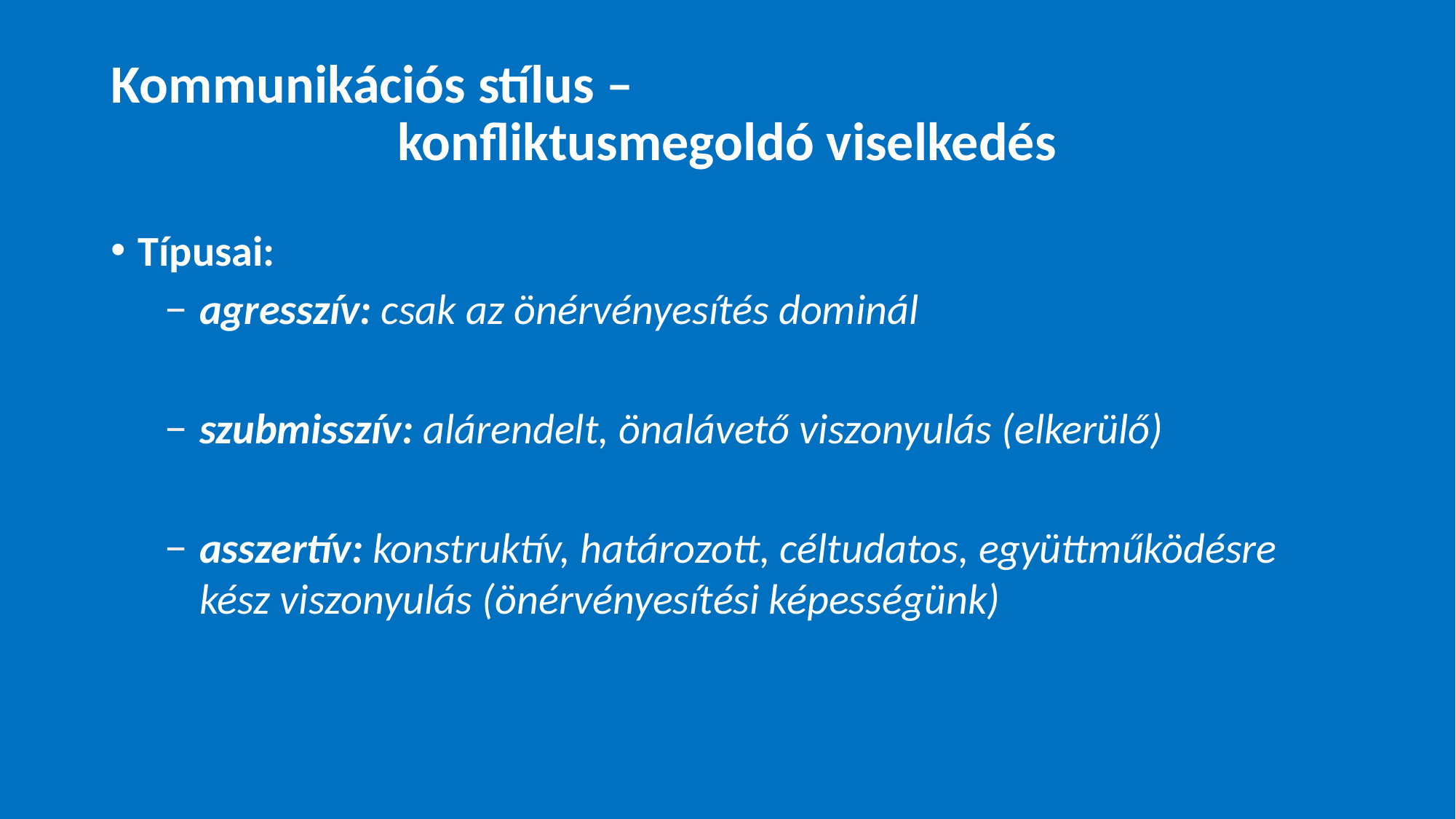

# Kommunikációs stílus –
konfliktusmegoldó viselkedés
Típusai:
agresszív: csak az önérvényesítés dominál

szubmisszív: alárendelt, önalávető viszonyulás (elkerülő)

asszertív: konstruktív, határozott, céltudatos, együttműködésre kész viszonyulás (önérvényesítési képességünk)